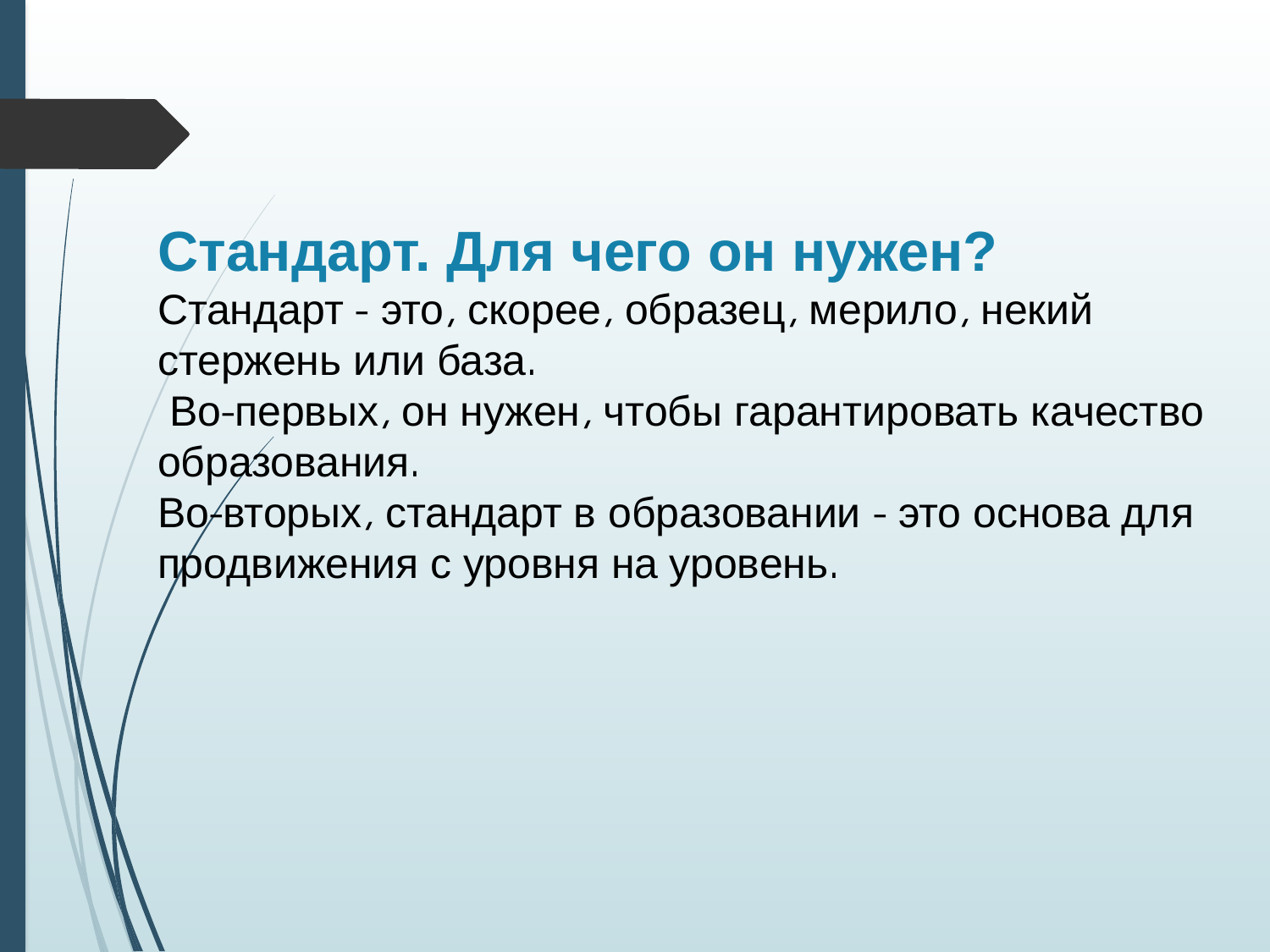

Стандарт. Для чего он нужен?
Стандарт - это, скорее, образец, мерило, некий стержень или база.
 Во-первых, он нужен, чтобы гарантировать качество образования.
Во-вторых, стандарт в образовании - это основа для продвижения с уровня на уровень.